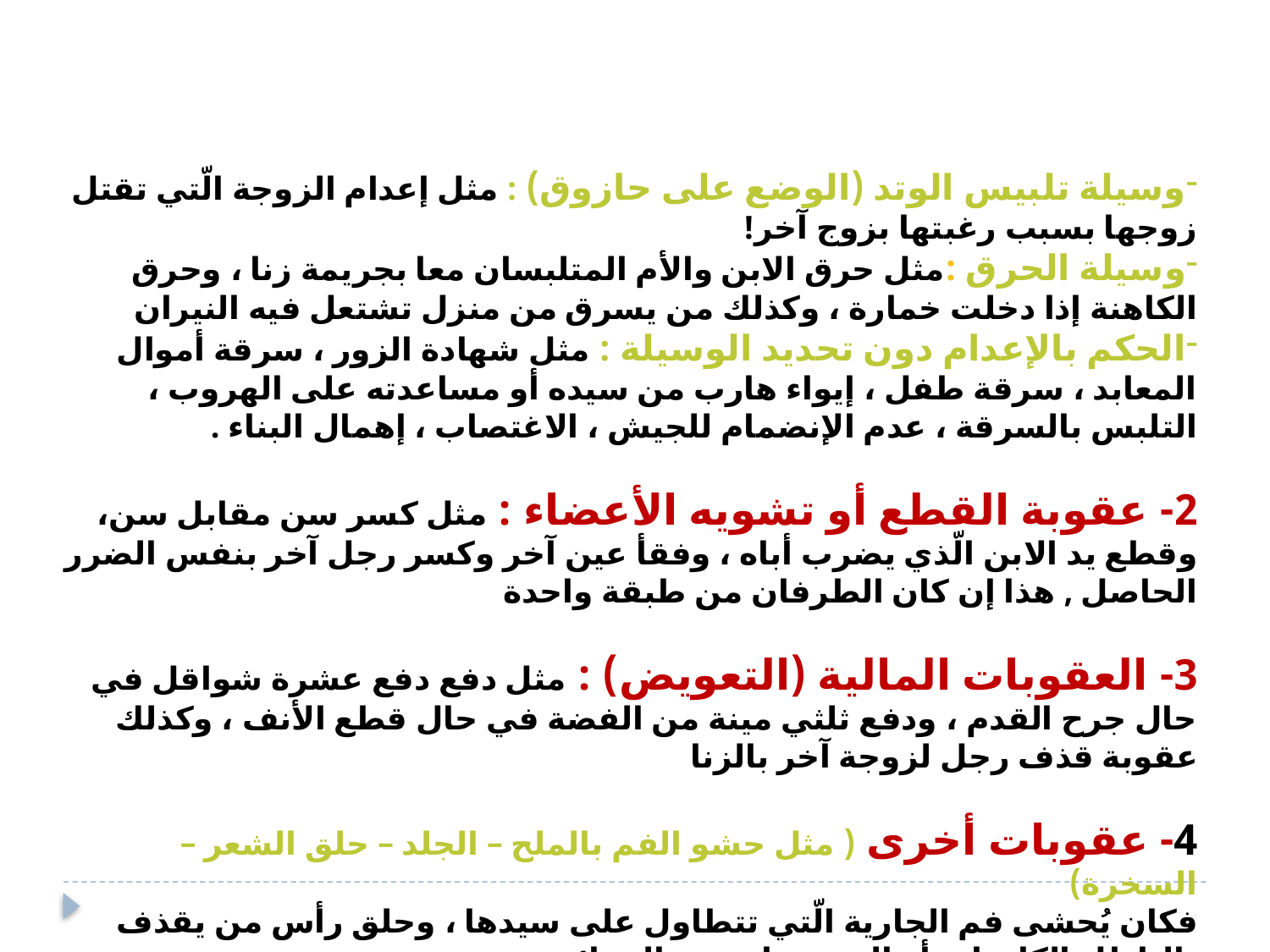

وسيلة تلبيس الوتد (الوضع على حازوق) : مثل إعدام الزوجة الّتي تقتل زوجها بسبب رغبتها بزوج آخر!
وسيلة الحرق :مثل حرق الابن والأم المتلبسان معا بجريمة زنا ، وحرق الكاهنة إذا دخلت خمارة ، وكذلك من يسرق من منزل تشتعل فيه النيران
الحكم بالإعدام دون تحديد الوسيلة : مثل شهادة الزور ، سرقة أموال المعابد ، سرقة طفل ، إيواء هارب من سيده أو مساعدته على الهروب ، التلبس بالسرقة ، عدم الإنضمام للجيش ، الاغتصاب ، إهمال البناء .

2- عقوبة القطع أو تشويه الأعضاء : مثل كسر سن مقابل سن، وقطع يد الابن الّذي يضرب أباه ، وفقأ عين آخر وكسر رجل آخر بنفس الضرر الحاصل , هذا إن كان الطرفان من طبقة واحدة

3- العقوبات المالية (التعويض) : مثل دفع دفع عشرة شواقل في حال جرح القدم ، ودفع ثلثي مينة من الفضة في حال قطع الأنف ، وكذلك عقوبة قذف رجل لزوجة آخر بالزنا

4- عقوبات أخرى ( مثل حشو الفم بالملح – الجلد – حلق الشعر – السخرة)
فكان يُحشى فم الجارية الّتي تتطاول على سيدها ، وحلق رأس من يقذف بالباطل الكاهنات أو المتزوجات من الحرائر